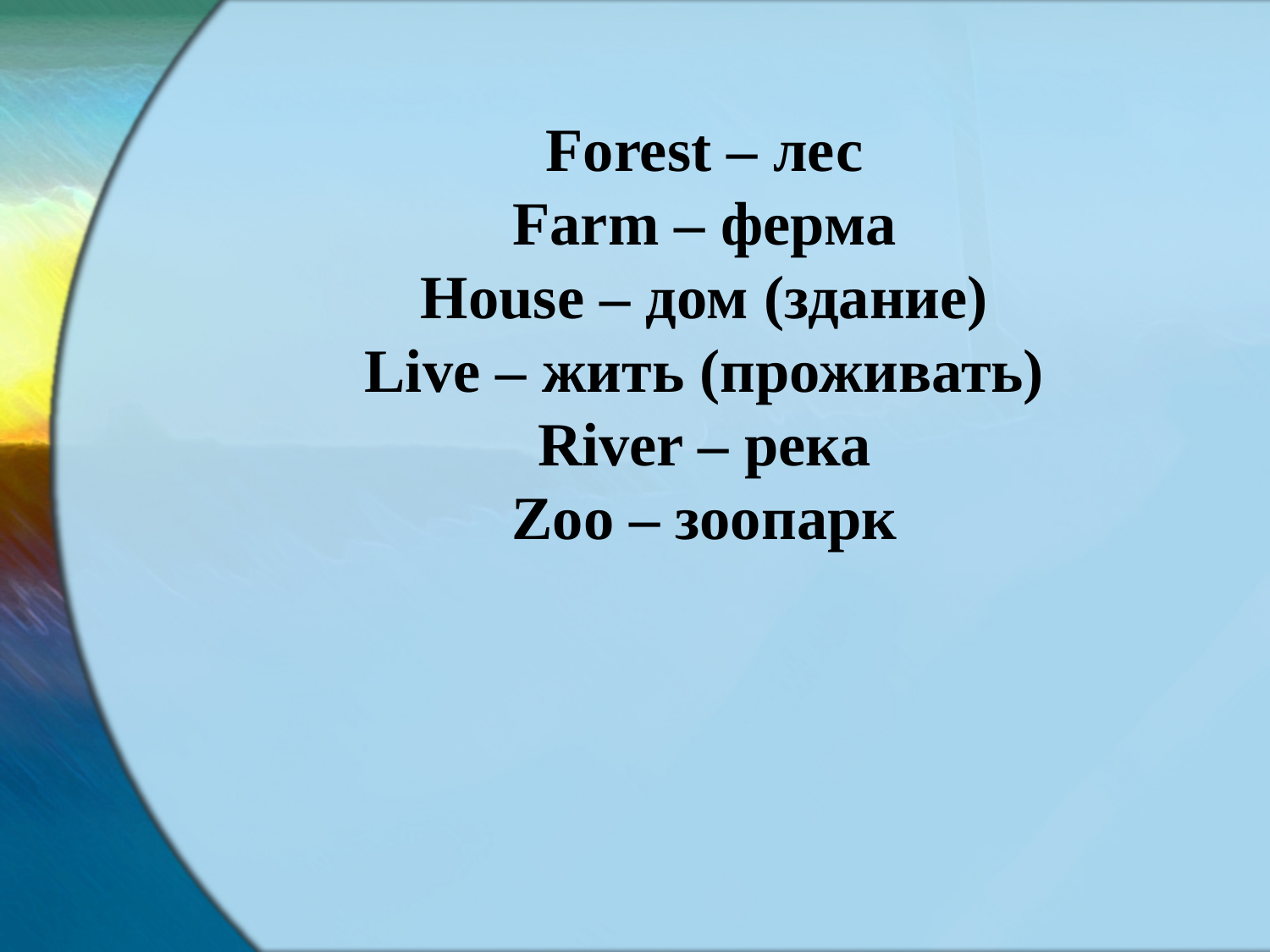

# Forest – лес Farm – ферма House – дом (здание) Live – жить (проживать) River – река Zoo – зоопарк